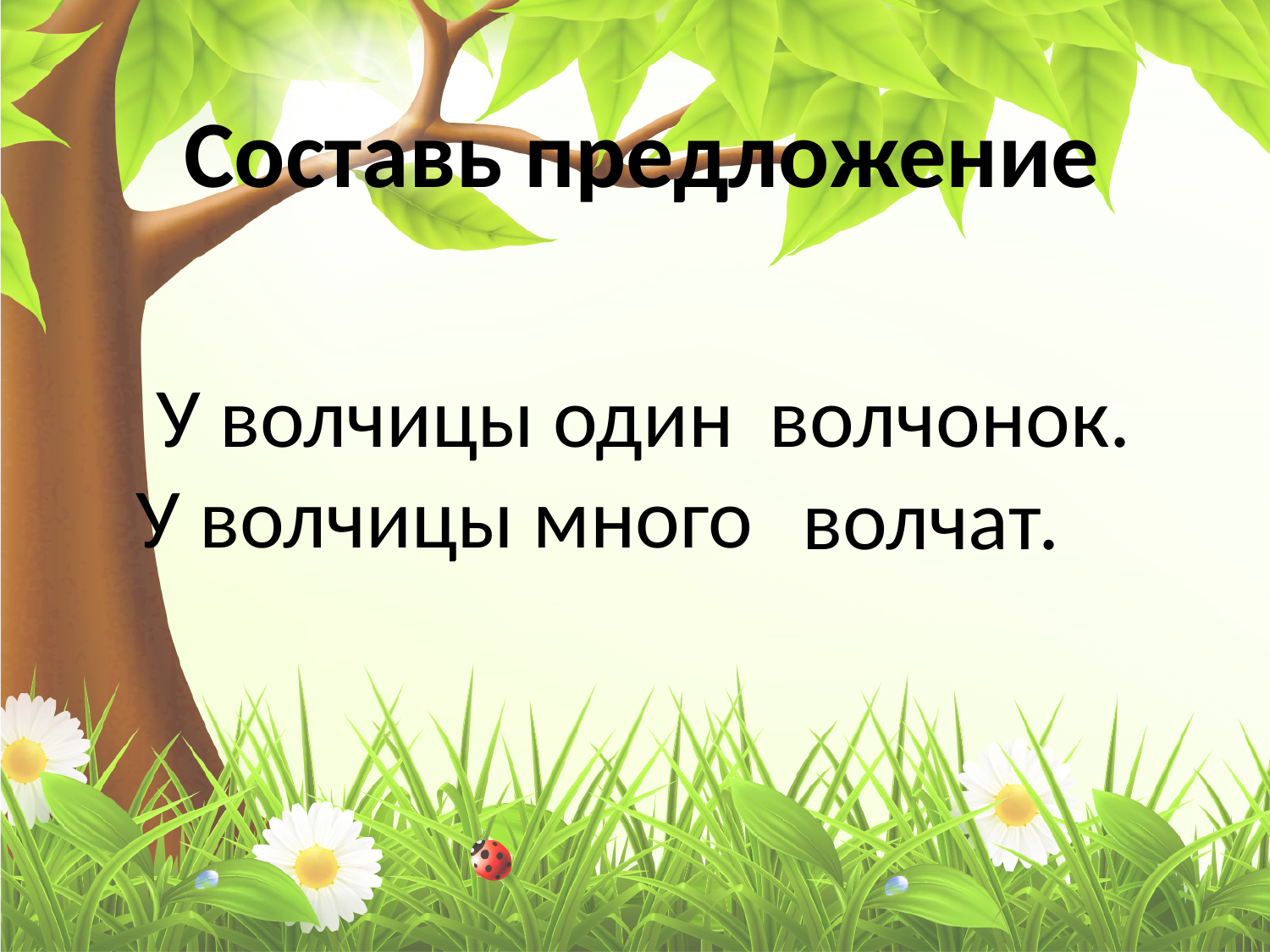

Составь предложение
У волчицы один
У волчицы много
волчонок.
волчат.